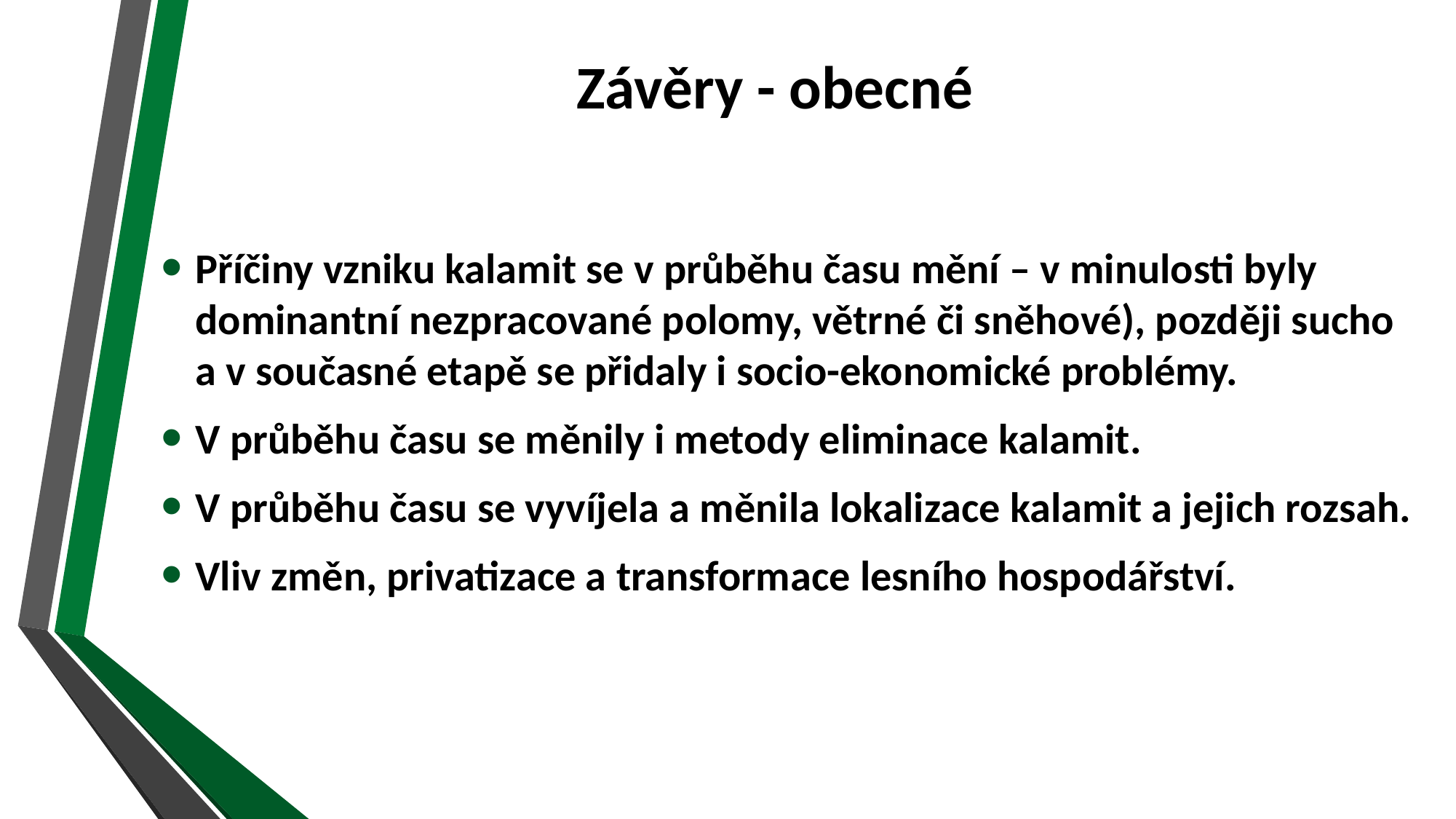

# Závěry - obecné
Příčiny vzniku kalamit se v průběhu času mění – v minulosti byly dominantní nezpracované polomy, větrné či sněhové), později sucho a v současné etapě se přidaly i socio-ekonomické problémy.
V průběhu času se měnily i metody eliminace kalamit.
V průběhu času se vyvíjela a měnila lokalizace kalamit a jejich rozsah.
Vliv změn, privatizace a transformace lesního hospodářství.